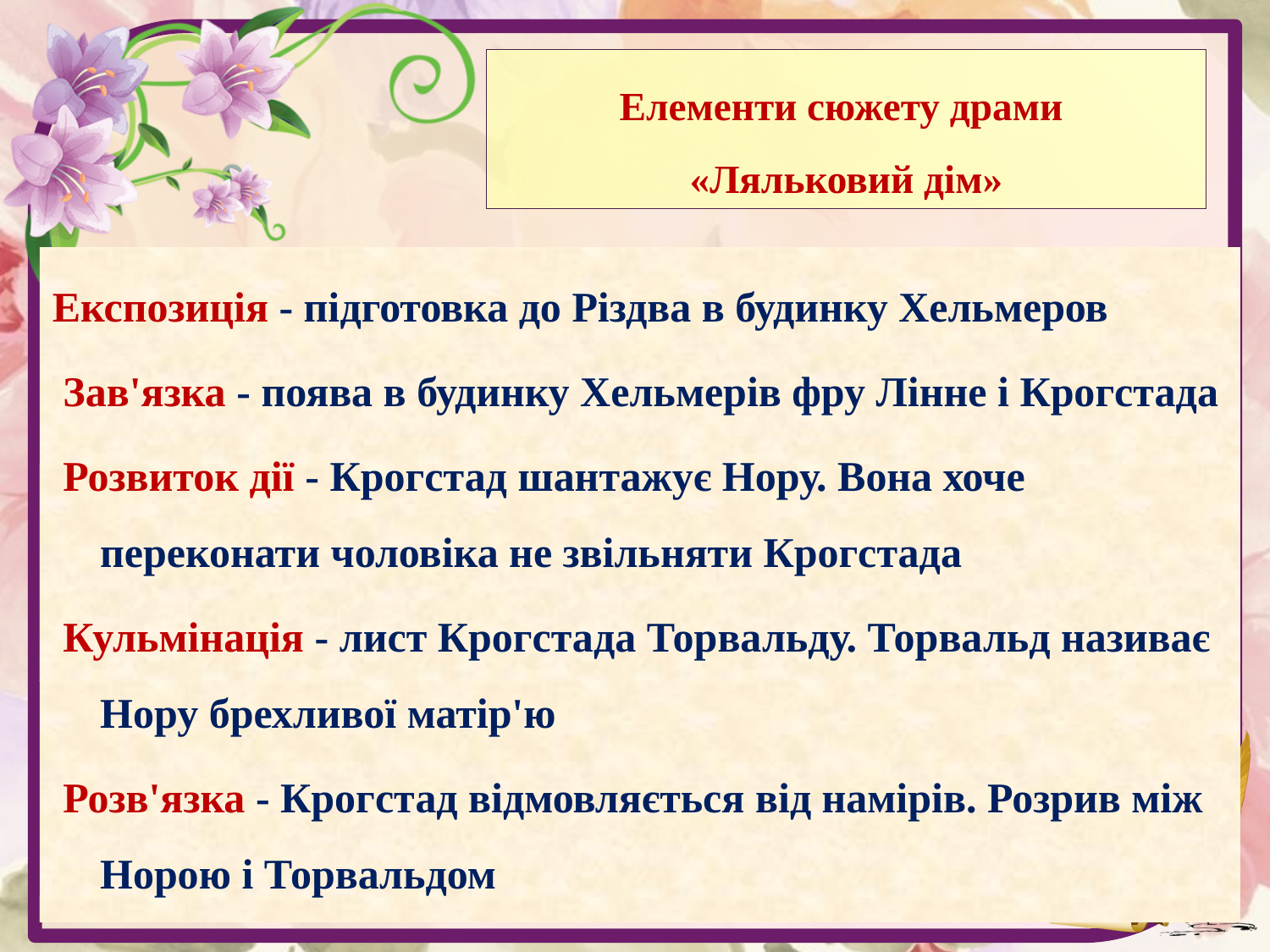

# Елементи сюжету драми «Ляльковий дім»
Експозиція - підготовка до Різдва в будинку Хельмеров
 Зав'язка - поява в будинку Хельмерів фру Лінне і Крогстада
 Розвиток дії - Крогстад шантажує Нору. Вона хоче  переконати чоловіка не звільняти Крогстада
 Кульмінація - лист Крогстада Торвальду. Торвальд називає Нору брехливої матір'ю
 Розв'язка - Крогстад відмовляється від намірів. Розрив між Норою і Торвальдом